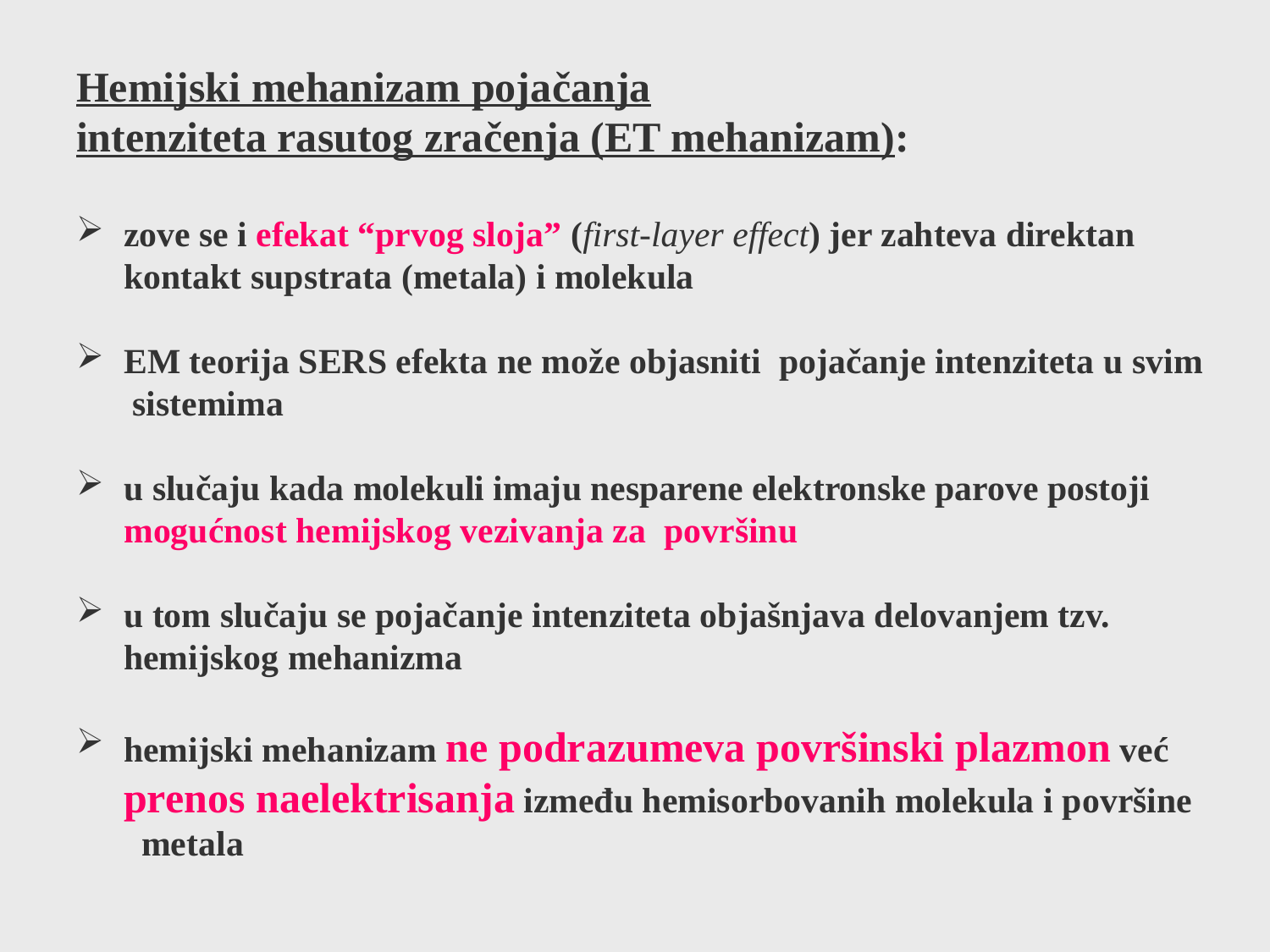

Hemijski mehanizam pojačanja
intenziteta rasutog zračenja (ET mehanizam):

zove se i efekat “prvog sloja” (first-layer effect) jer zahteva direktan kontakt supstrata (metala) i molekula

EM teorija SERS efekta ne može objasniti  pojačanje intenziteta u svim  sistemima

u slučaju kada molekuli imaju nesparene elektronske parove postoji mogućnost hemijskog vezivanja za  površinu

u tom slučaju se pojačanje intenziteta objašnjava delovanjem tzv.  hemijskog mehanizma

hemijski mehanizam ne podrazumeva površinski plazmon već    prenos naelektrisanja između hemisorbovanih molekula i površine    metala